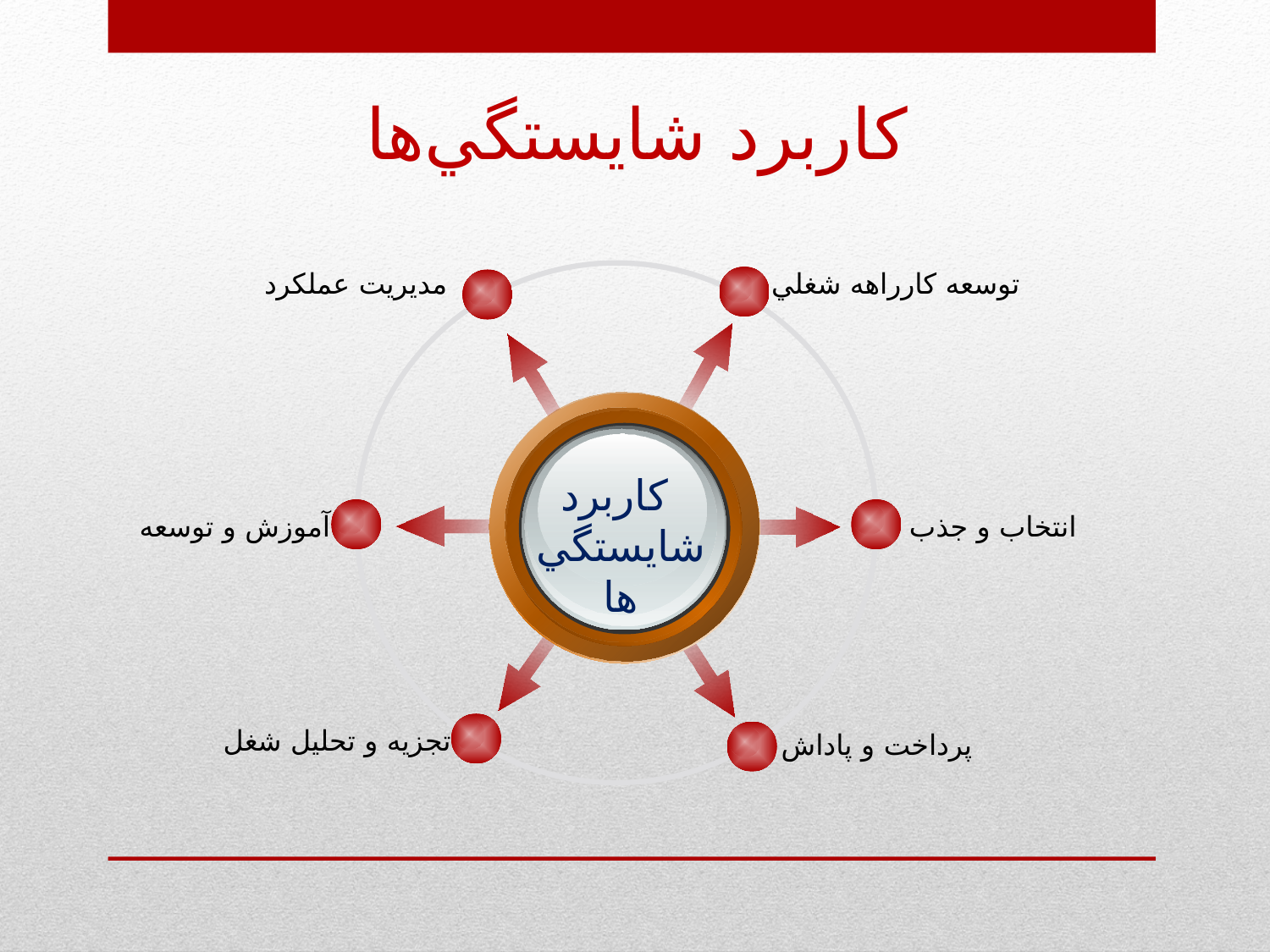

# كاربرد شايستگي‌‌‌ها
مديريت عملكرد
توسعه كارراهه شغلي

كاربرد
شايستگي‌‌‌ها

آموزش و توسعه
انتخاب و جذب

تجزيه و تحليل شغل

پرداخت و پاداش